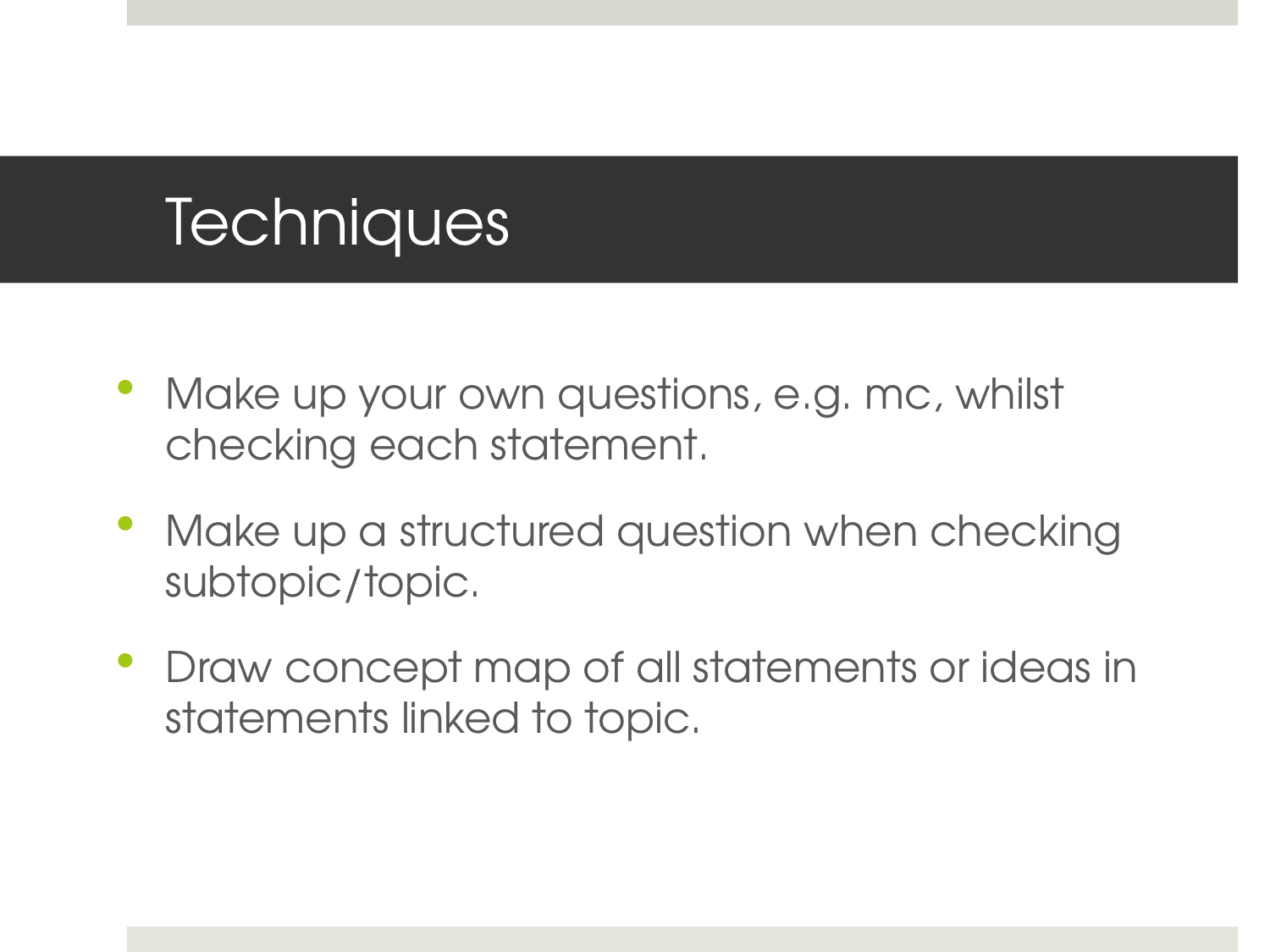

# Techniques
Make up your own questions, e.g. mc, whilst checking each statement.
Make up a structured question when checking subtopic/topic.
Draw concept map of all statements or ideas in statements linked to topic.